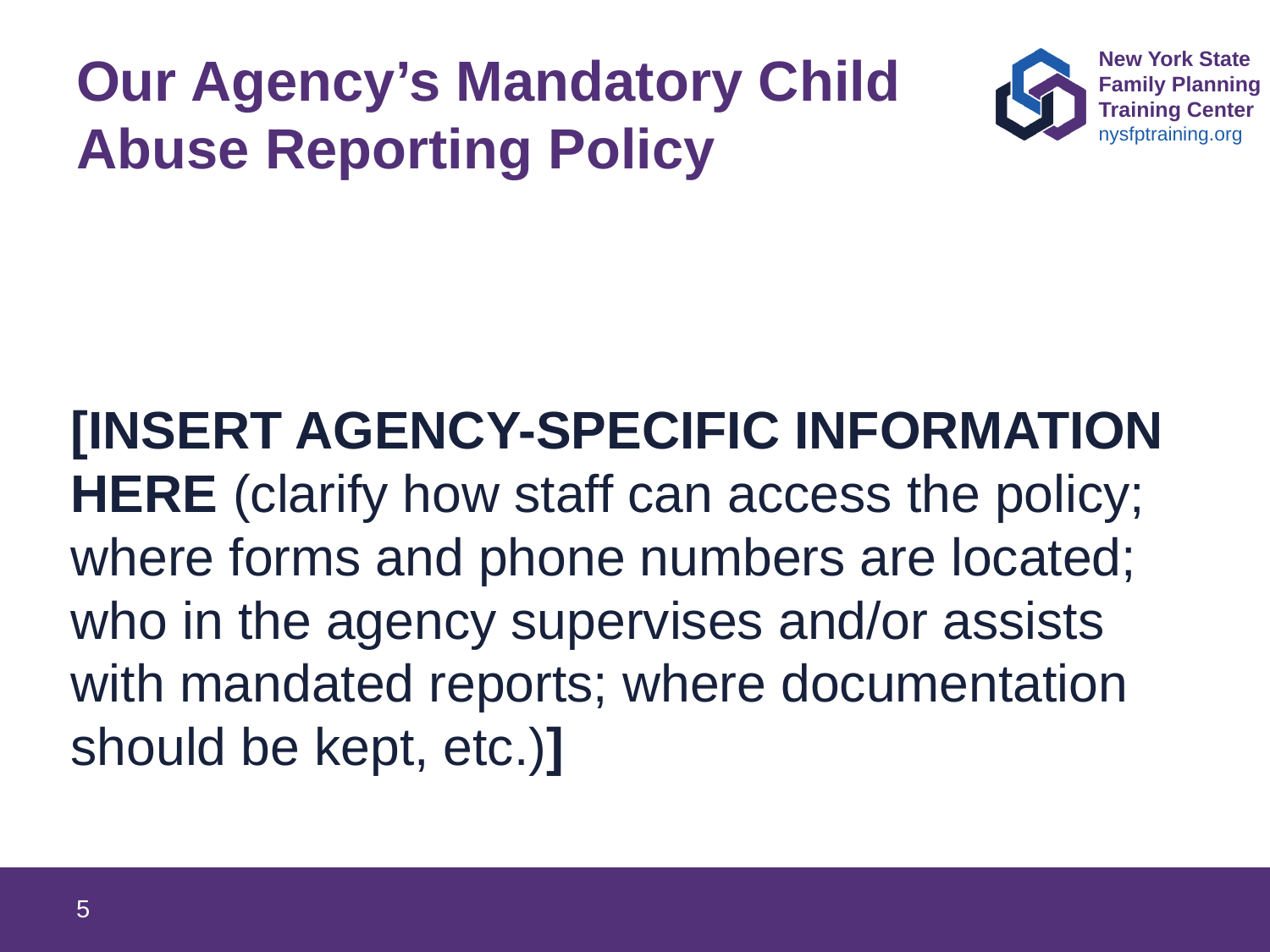

# Our Agency’s Mandatory Child Abuse Reporting Policy

[INSERT AGENCY-SPECIFIC INFORMATION HERE (clarify how staff can access the policy; where forms and phone numbers are located; who in the agency supervises and/or assists with mandated reports; where documentation should be kept, etc.)]
5